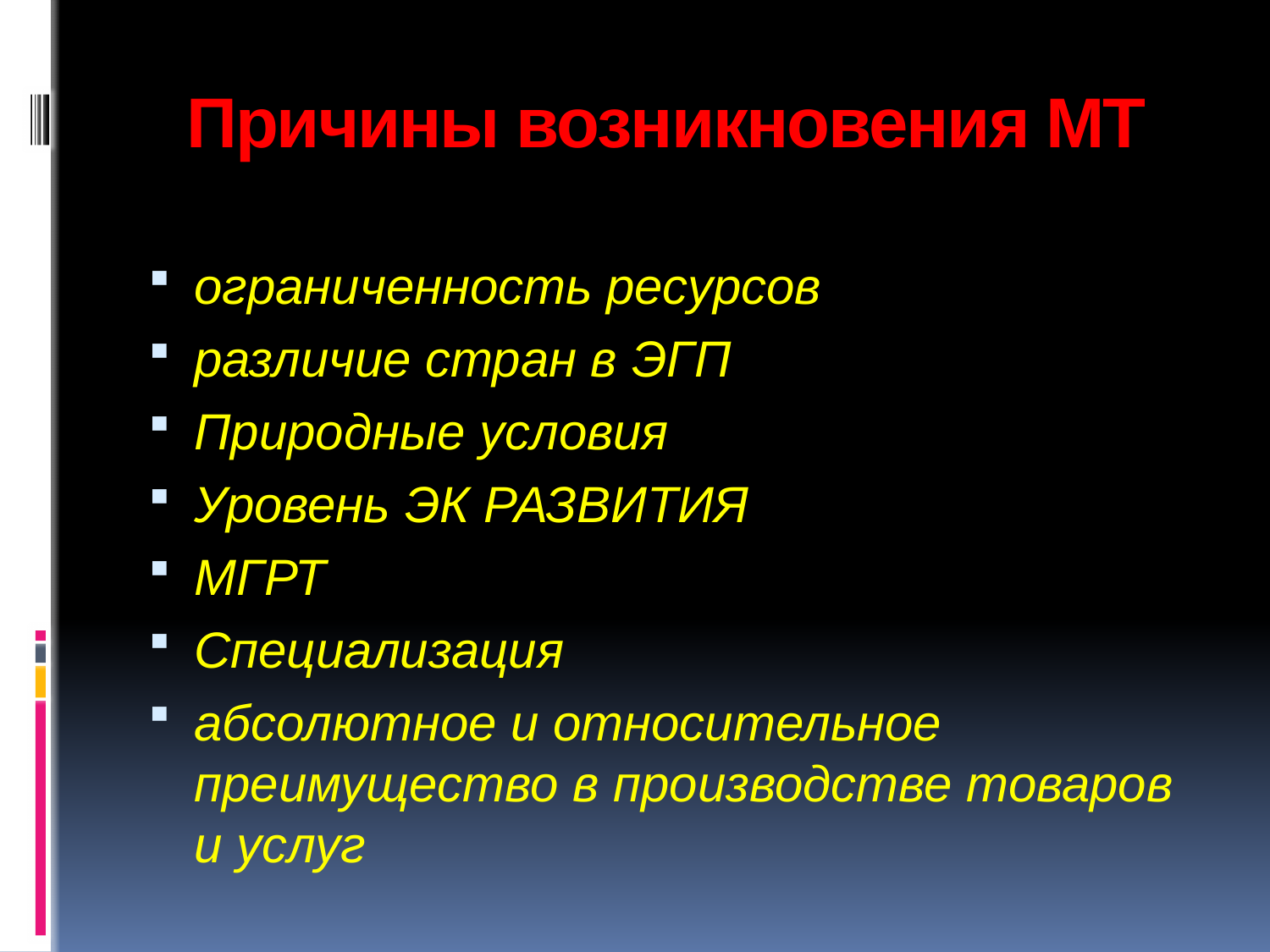

# Причины возникновения МТ
ограниченность ресурсов
различие стран в ЭГП
Природные условия
Уровень ЭК РАЗВИТИЯ
МГРТ
Специализация
абсолютное и относительное преимущество в производстве товаров и услуг